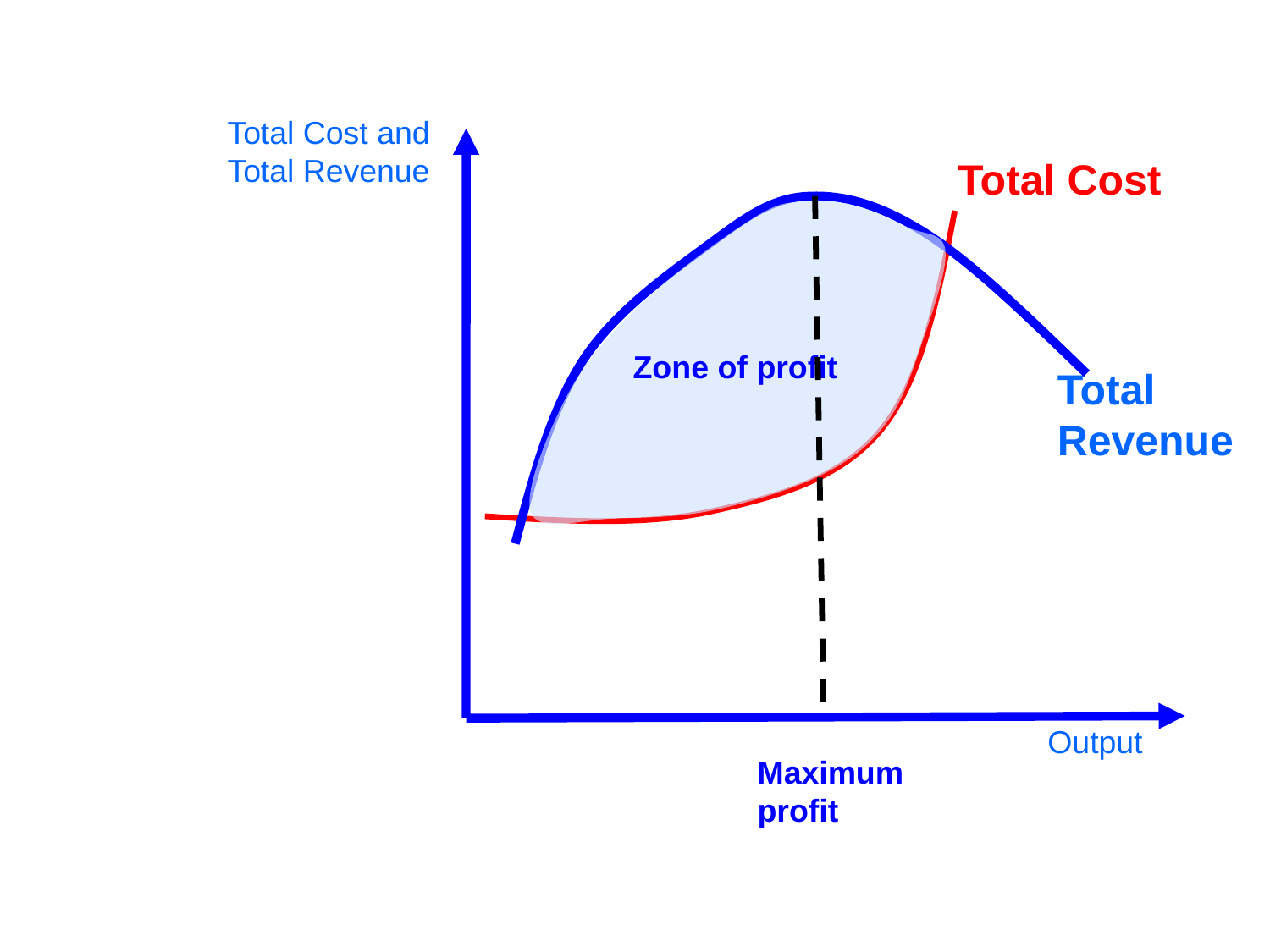

Total Cost and Total Revenue

Total Cost

Zone of profit

Total Revenue

Output
Maximum profit